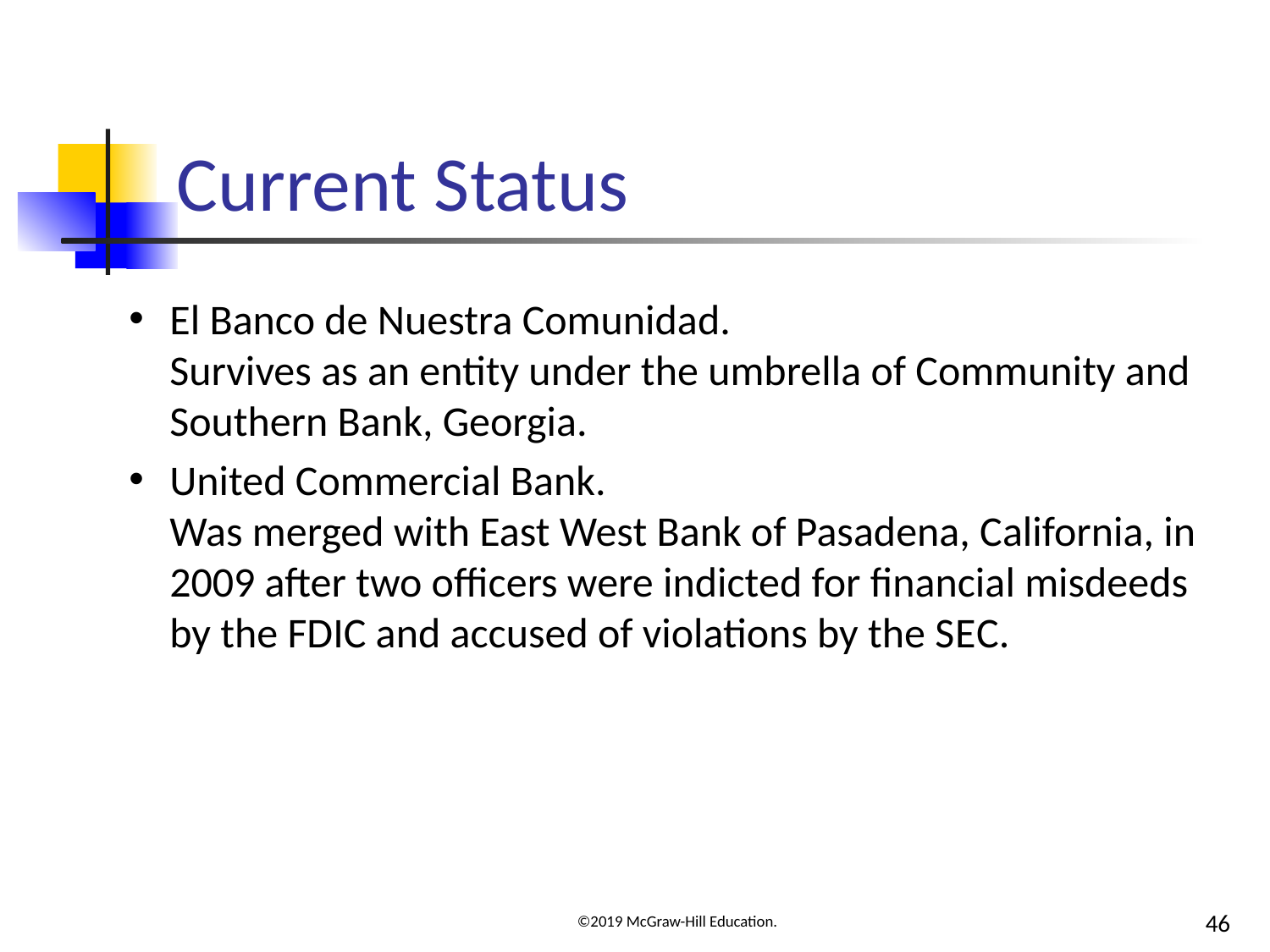

# Current Status
El Banco de Nuestra Comunidad.
Survives as an entity under the umbrella of Community and Southern Bank, Georgia.
United Commercial Bank.
Was merged with East West Bank of Pasadena, California, in 2009 after two officers were indicted for financial misdeeds by the FDIC and accused of violations by the S E C.